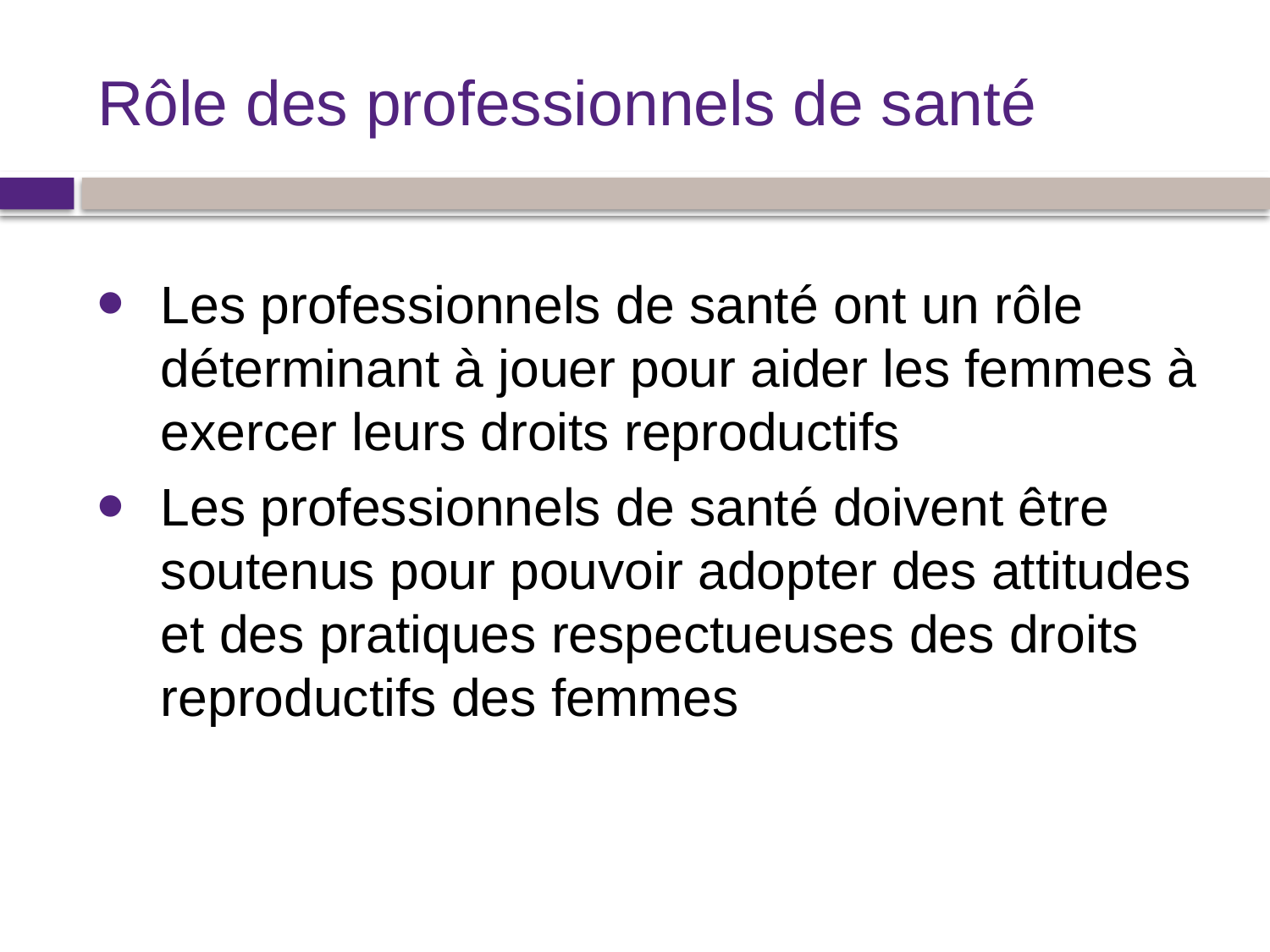

# Rôle des professionnels de santé
Les professionnels de santé ont un rôle déterminant à jouer pour aider les femmes à exercer leurs droits reproductifs
Les professionnels de santé doivent être soutenus pour pouvoir adopter des attitudes et des pratiques respectueuses des droits reproductifs des femmes